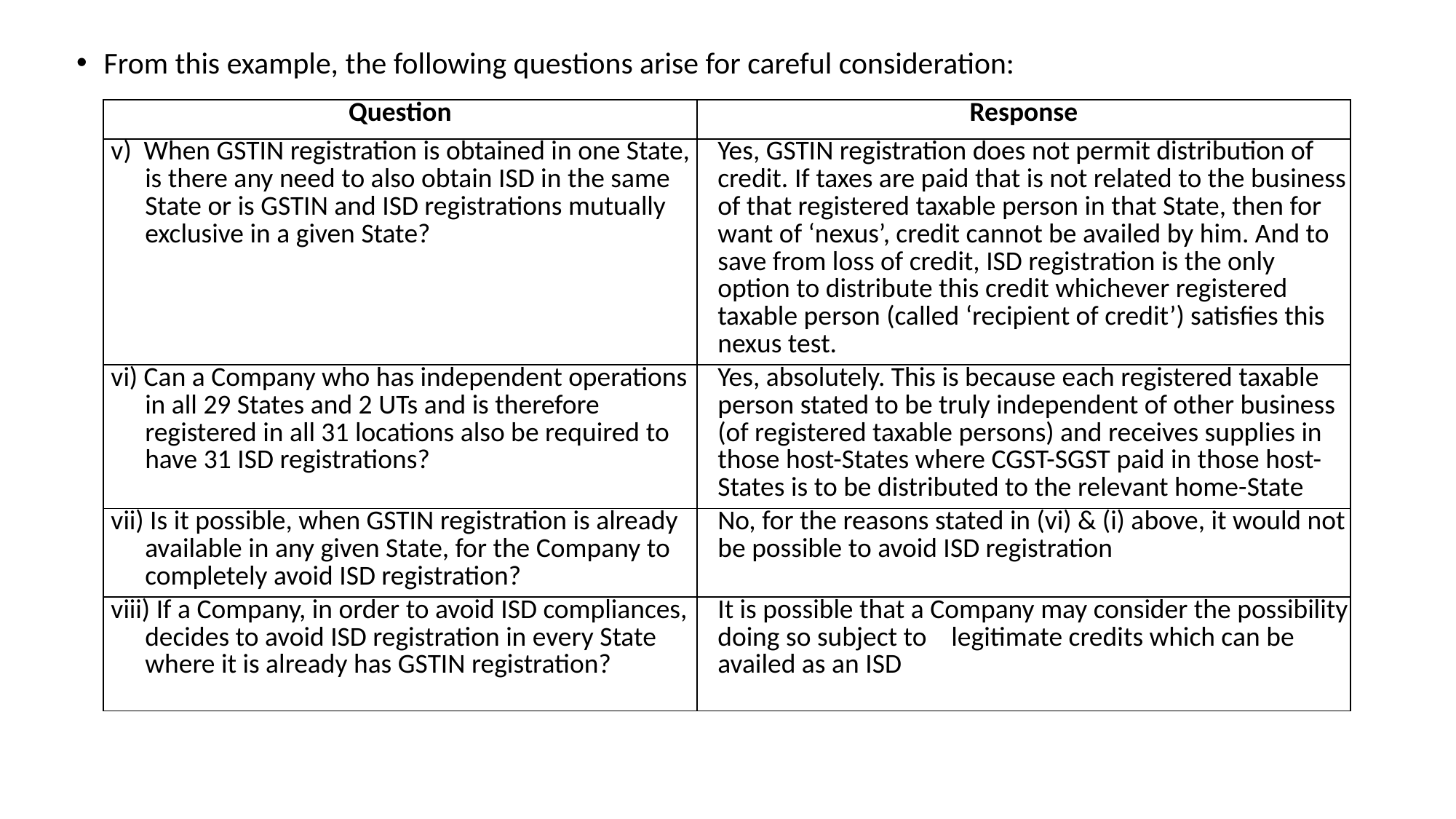

From this example, the following questions arise for careful consideration:
| Question | Response |
| --- | --- |
| v)  When GSTIN registration is obtained in one State, is there any need to also obtain ISD in the same State or is GSTIN and ISD registrations mutually exclusive in a given State? | Yes, GSTIN registration does not permit distribution of credit. If taxes are paid that is not related to the business of that registered taxable person in that State, then for want of ‘nexus’, credit cannot be availed by him. And to save from loss of credit, ISD registration is the only option to distribute this credit whichever registered taxable person (called ‘recipient of credit’) satisfies this nexus test. |
| vi) Can a Company who has independent operations in all 29 States and 2 UTs and is therefore registered in all 31 locations also be required to have 31 ISD registrations? | Yes, absolutely. This is because each registered taxable person stated to be truly independent of other business (of registered taxable persons) and receives supplies in those host-States where CGST-SGST paid in those host-States is to be distributed to the relevant home-State |
| vii) Is it possible, when GSTIN registration is already available in any given State, for the Company to completely avoid ISD registration? | No, for the reasons stated in (vi) & (i) above, it would not be possible to avoid ISD registration |
| viii) If a Company, in order to avoid ISD compliances, decides to avoid ISD registration in every State where it is already has GSTIN registration? | It is possible that a Company may consider the possibility doing so subject to legitimate credits which can be availed as an ISD |